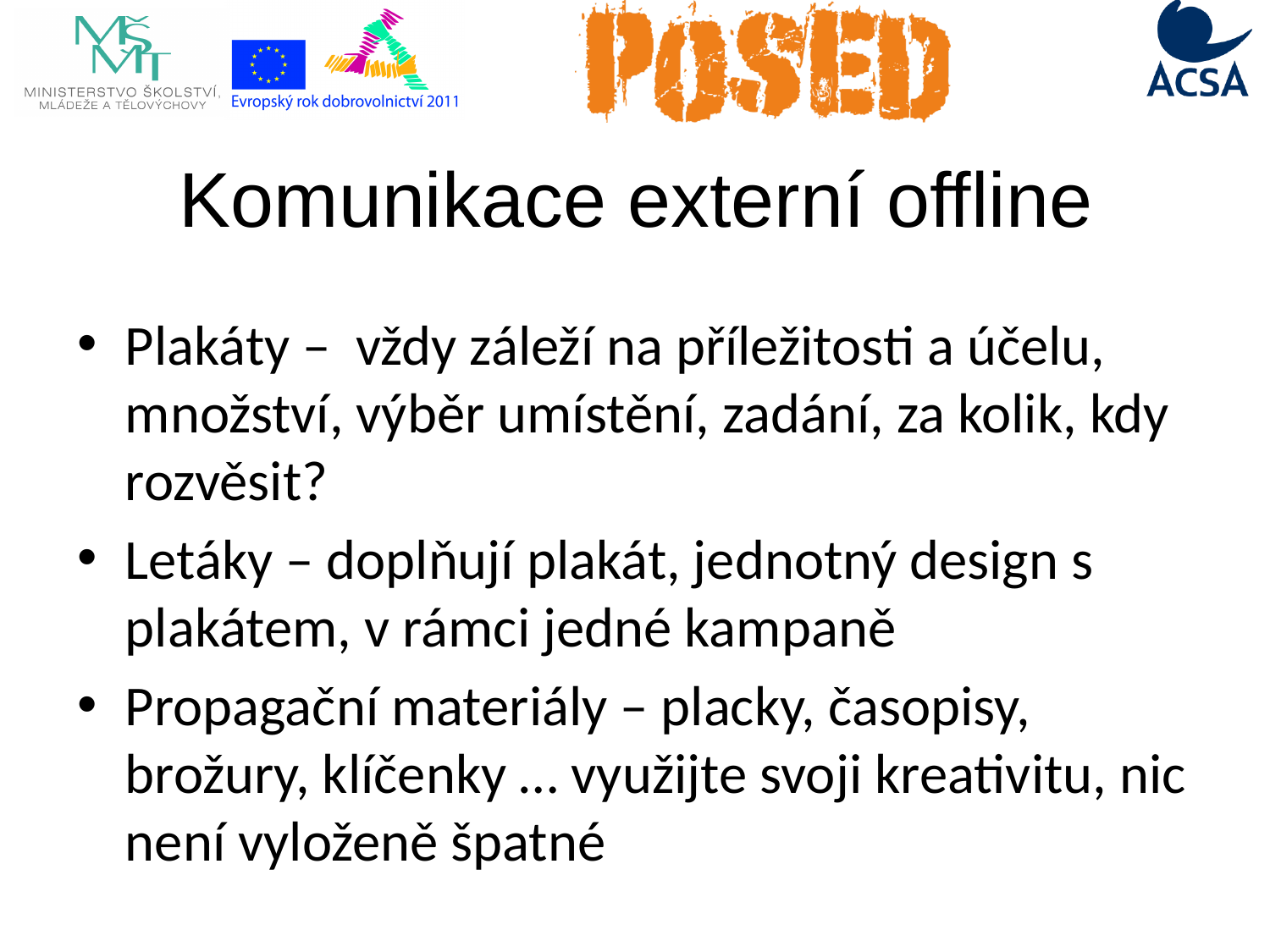

# Komunikace externí offline
Plakáty –  vždy záleží na příležitosti a účelu, množství, výběr umístění, zadání, za kolik, kdy rozvěsit?
Letáky – doplňují plakát, jednotný design s plakátem, v rámci jedné kampaně
Propagační materiály – placky, časopisy, brožury, klíčenky … využijte svoji kreativitu, nic není vyloženě špatné